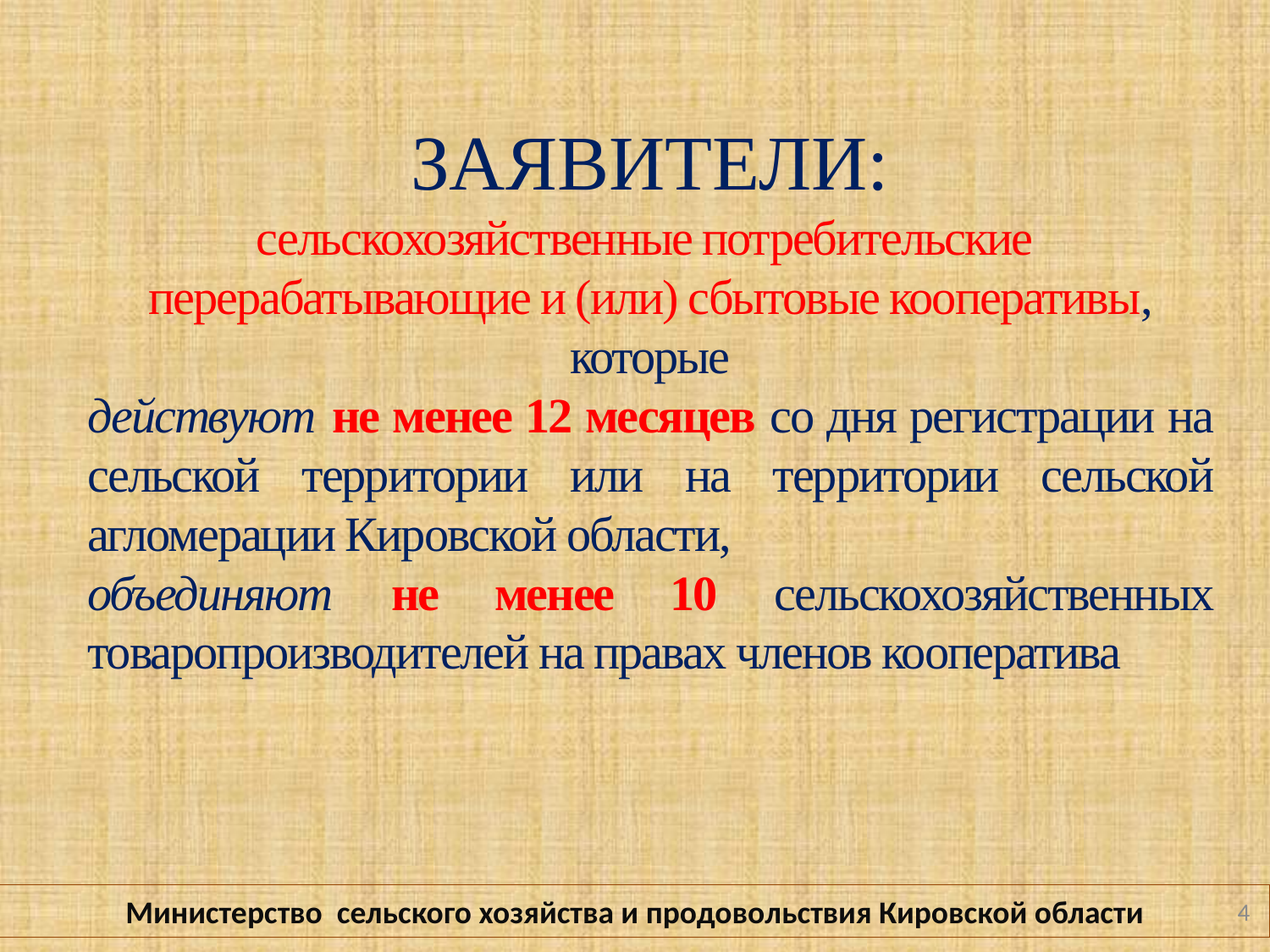

ЗАЯВИТЕЛИ:
сельскохозяйственные потребительские
перерабатывающие и (или) сбытовые кооперативы, которые
действуют не менее 12 месяцев со дня регистрации на сельской территории или на территории сельской агломерации Кировской области,
объединяют не менее 10 сельскохозяйственных товаропроизводителей на правах членов кооператива
Министерство  сельского хозяйства и продовольствия Кировской области
4